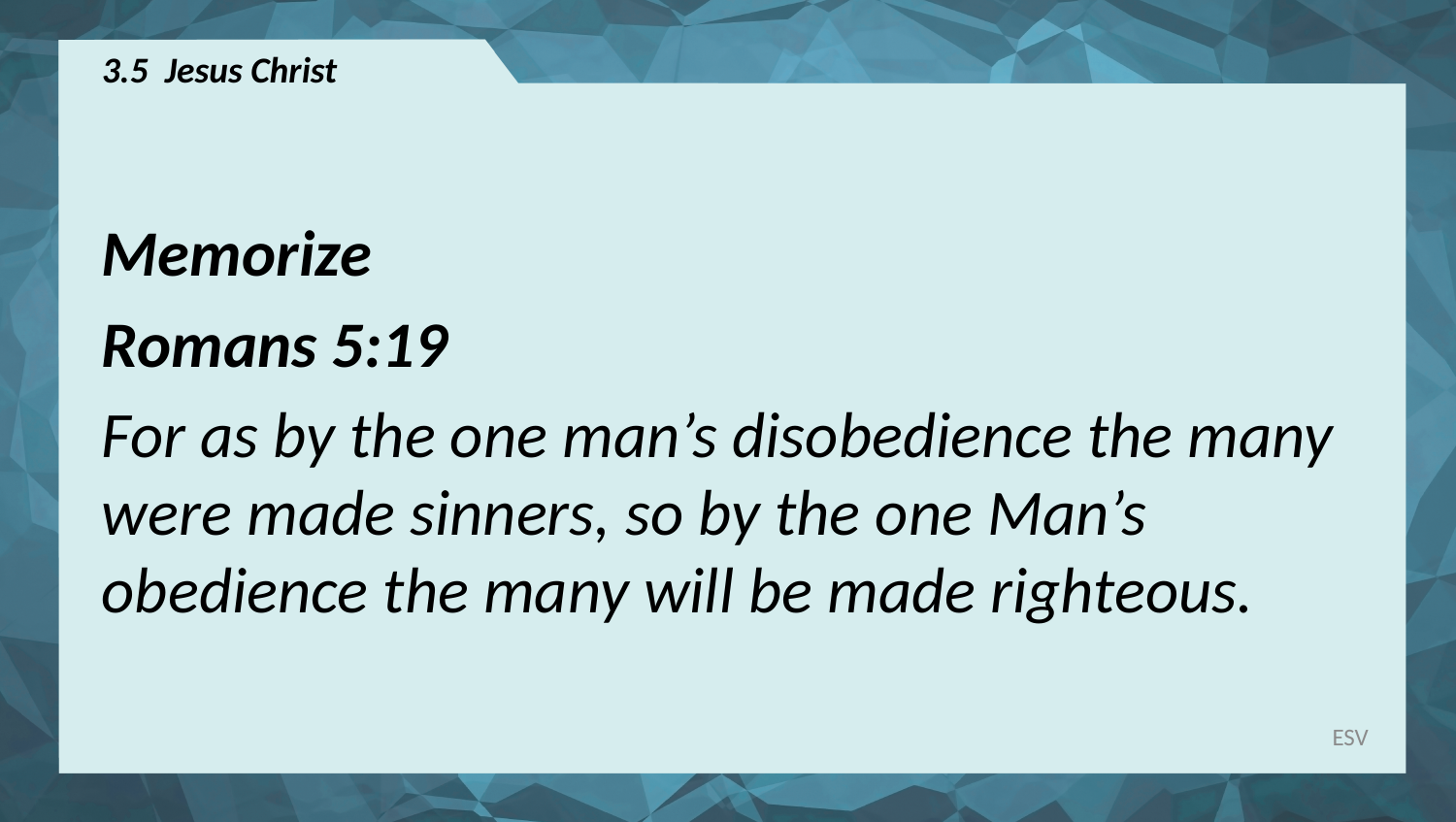

# 3.5  Jesus Christ
Memorize
Romans 5:19
For as by the one man’s disobedience the many were made sinners, so by the one Man’s obedience the many will be made righteous.
ESV